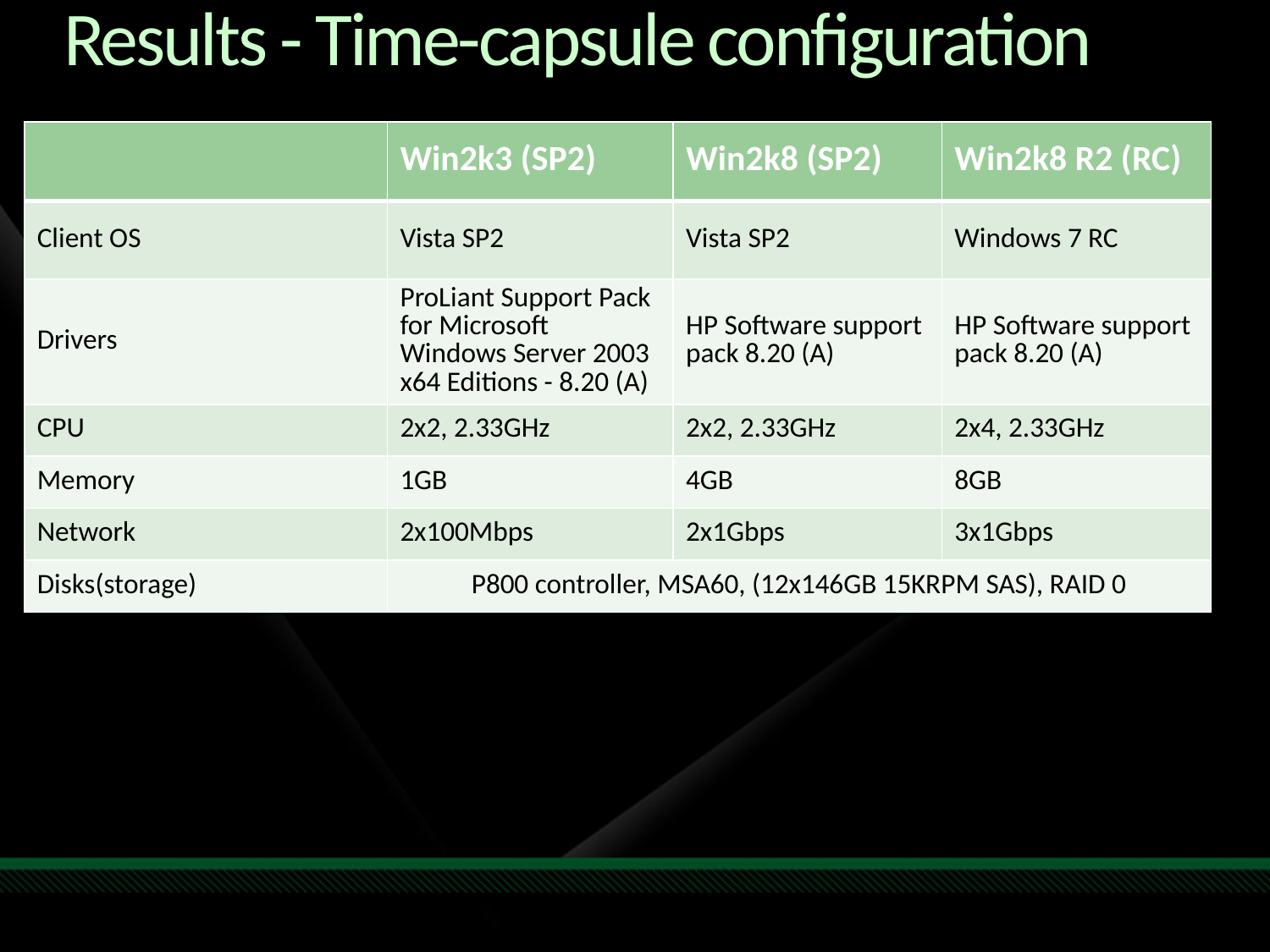

# Results - Time-capsule configuration
|  | Win2k3 (SP2) | Win2k8 (SP2) | Win2k8 R2 (RC) |
| --- | --- | --- | --- |
| Client OS | Vista SP2 | Vista SP2 | Windows 7 RC |
| Drivers | ProLiant Support Pack for Microsoft Windows Server 2003 x64 Editions - 8.20 (A) | HP Software support pack 8.20 (A) | HP Software support pack 8.20 (A) |
| CPU | 2x2, 2.33GHz | 2x2, 2.33GHz | 2x4, 2.33GHz |
| Memory | 1GB | 4GB | 8GB |
| Network | 2x100Mbps | 2x1Gbps | 3x1Gbps |
| Disks(storage) | P800 controller, MSA60, (12x146GB 15KRPM SAS), RAID 0 |  |  |